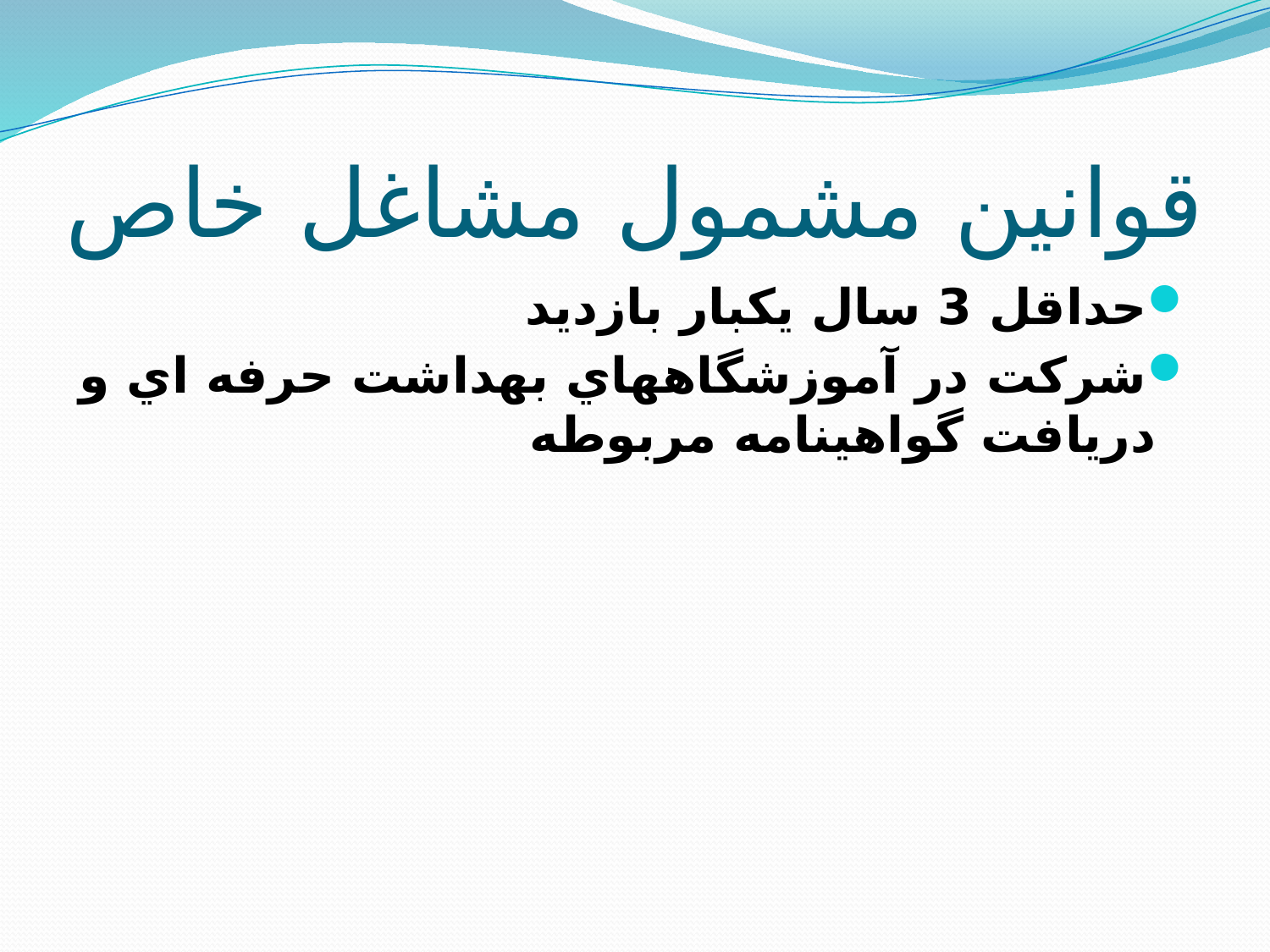

# قوانين مشمول مشاغل خاص
حداقل 3 سال يكبار بازديد
شركت در آموزشگاههاي بهداشت حرفه اي و دريافت گواهينامه مربوطه